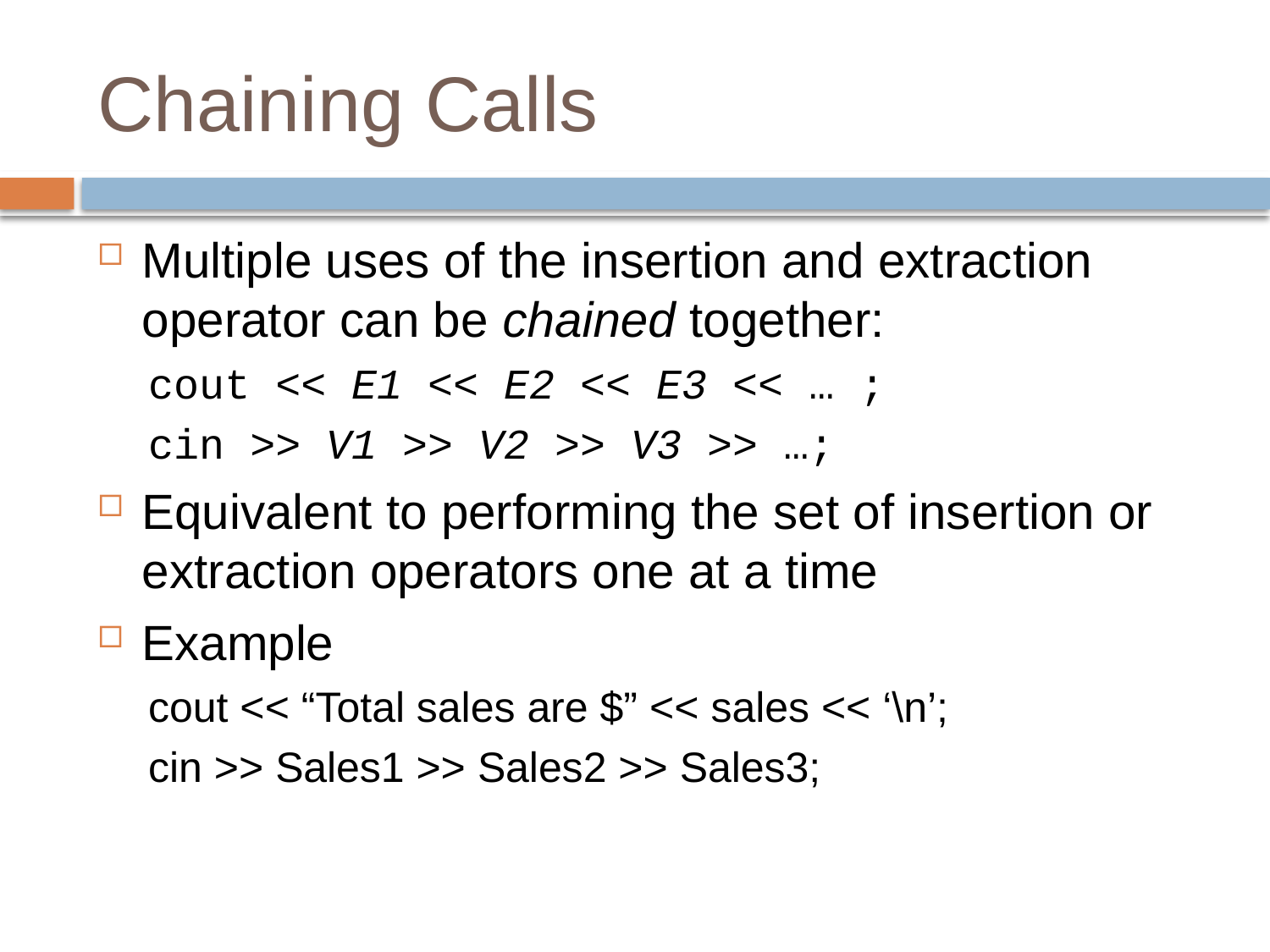

# Chaining Calls
Multiple uses of the insertion and extraction operator can be chained together:
cout << E1 << E2 << E3 << … ;
cin >> V1 >> V2 >> V3 >> …;
Equivalent to performing the set of insertion or extraction operators one at a time
Example
cout << “Total sales are $” << sales << ‘\n’;
cin >> Sales1 >> Sales2 >> Sales3;